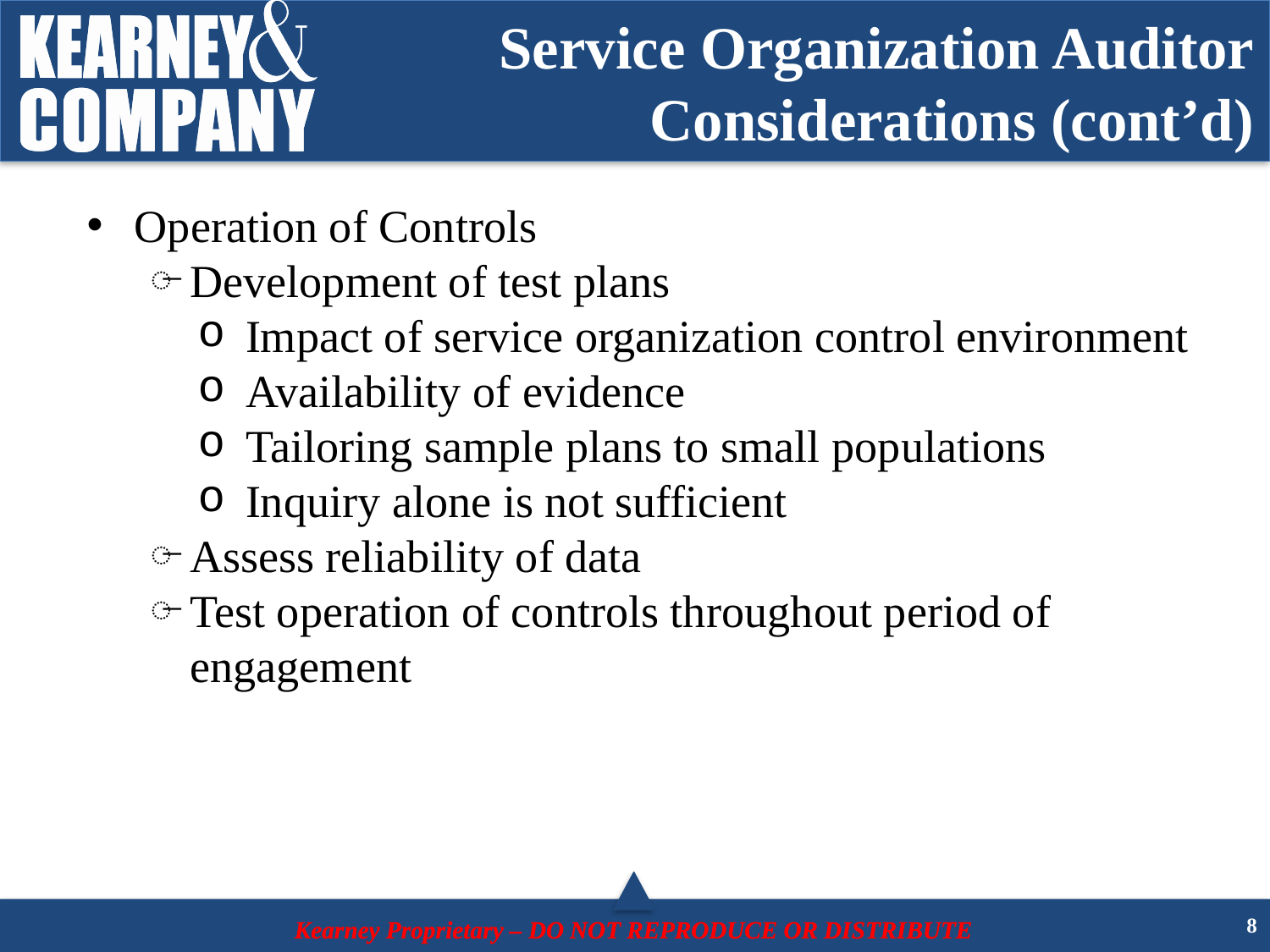

# Service Organization Auditor Considerations (cont’d)
Operation of Controls
Development of test plans
Impact of service organization control environment
Availability of evidence
Tailoring sample plans to small populations
Inquiry alone is not sufficient
Assess reliability of data
Test operation of controls throughout period of engagement
8